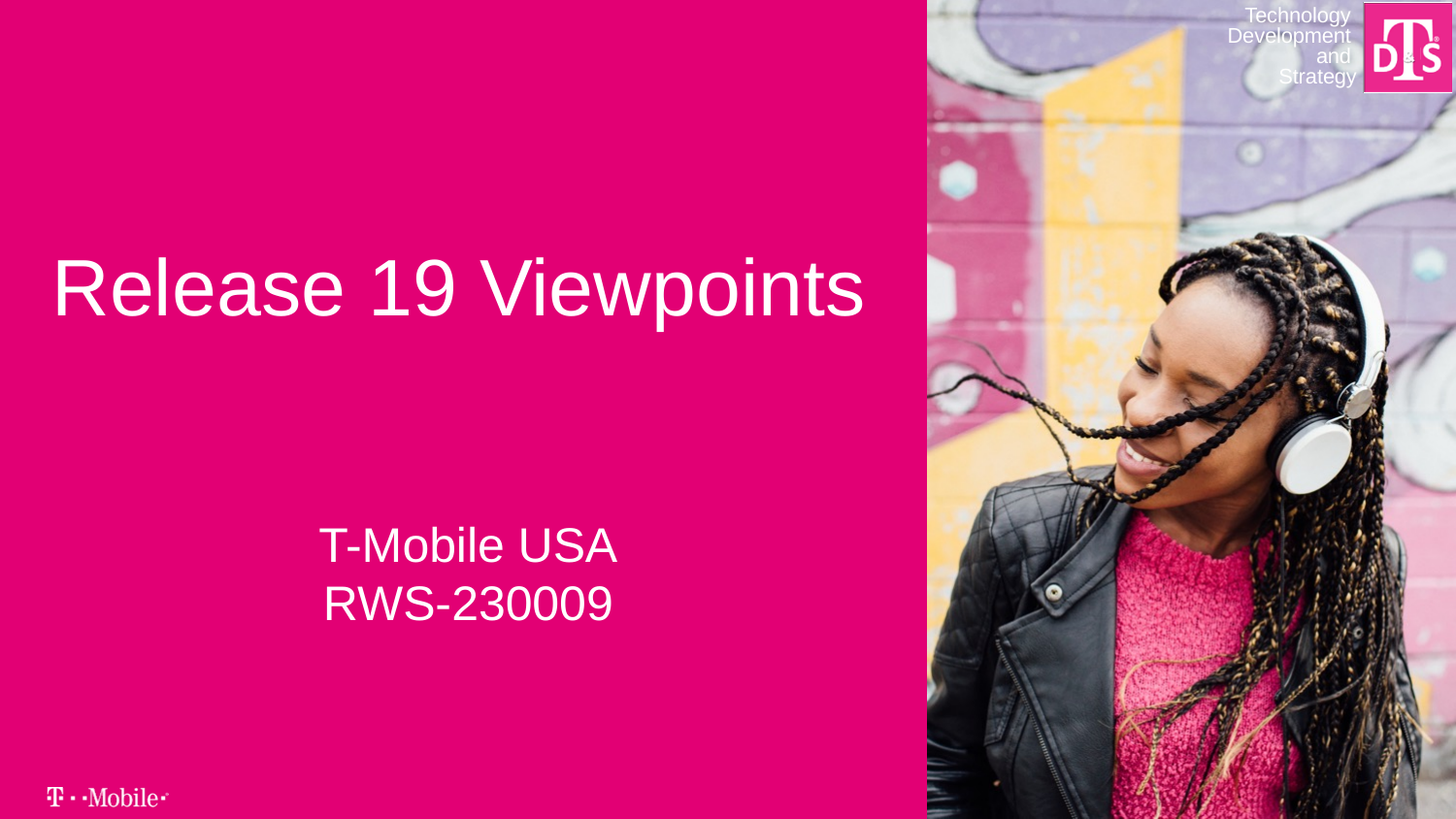

# Release 19 Viewpoints
T-Mobile USA
RWS-230009